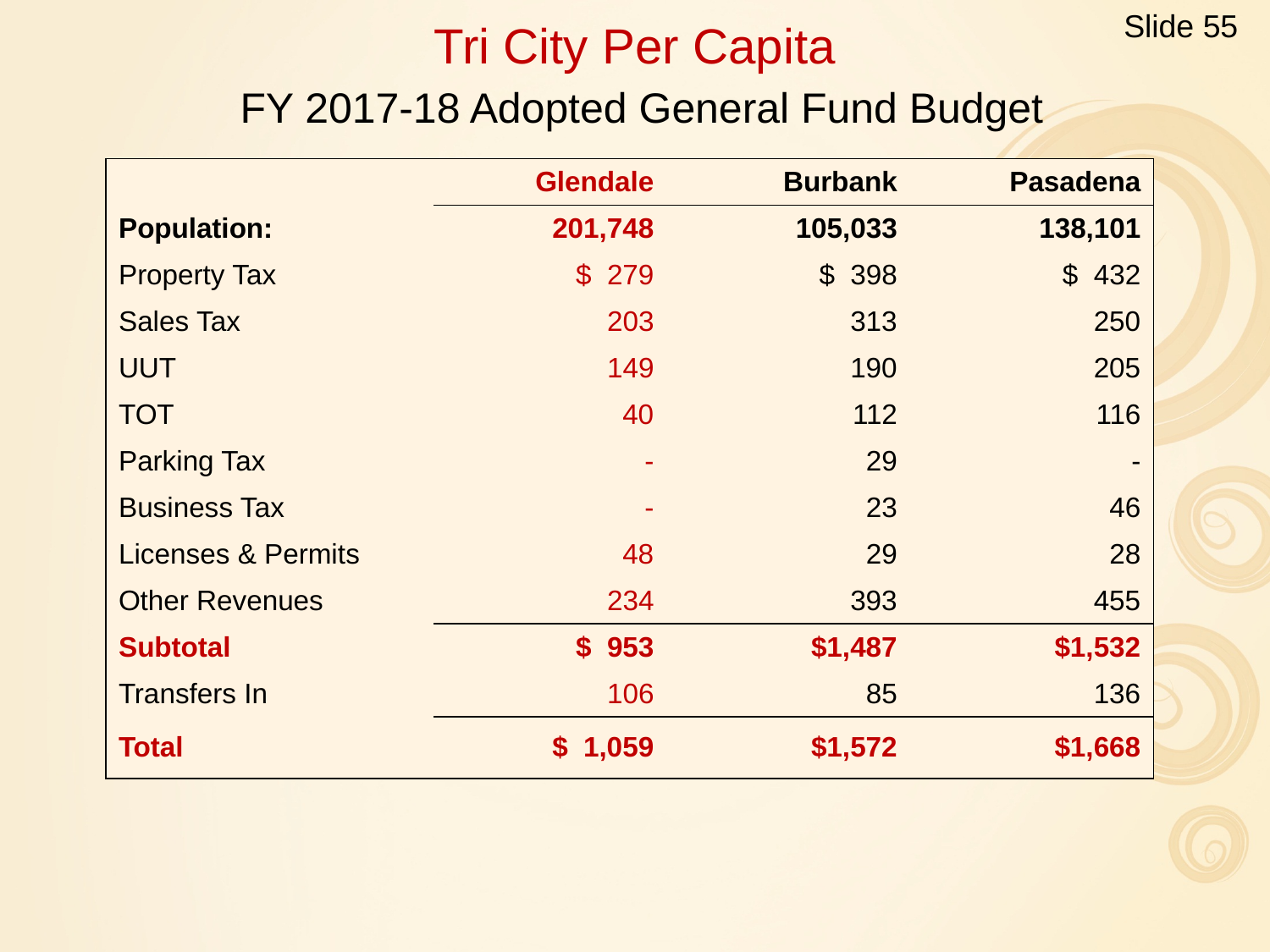

Slide 55
# Tri City Per Capita FY 2017-18 Adopted General Fund Budget
|  | Glendale | Burbank | Pasadena |
| --- | --- | --- | --- |
| Population: | 201,748 | 105,033 | 138,101 |
| Property Tax | $ 279 | $ 398 | $ 432 |
| Sales Tax | 203 | 313 | 250 |
| UUT | 149 | 190 | 205 |
| TOT | 40 | 112 | 116 |
| Parking Tax | - | 29 | - |
| Business Tax | - | 23 | 46 |
| Licenses & Permits | 48 | 29 | 28 |
| Other Revenues | 234 | 393 | 455 |
| Subtotal | $ 953 | $1,487 | $1,532 |
| Transfers In | 106 | 85 | 136 |
| Total | $ 1,059 | $1,572 | $1,668 |